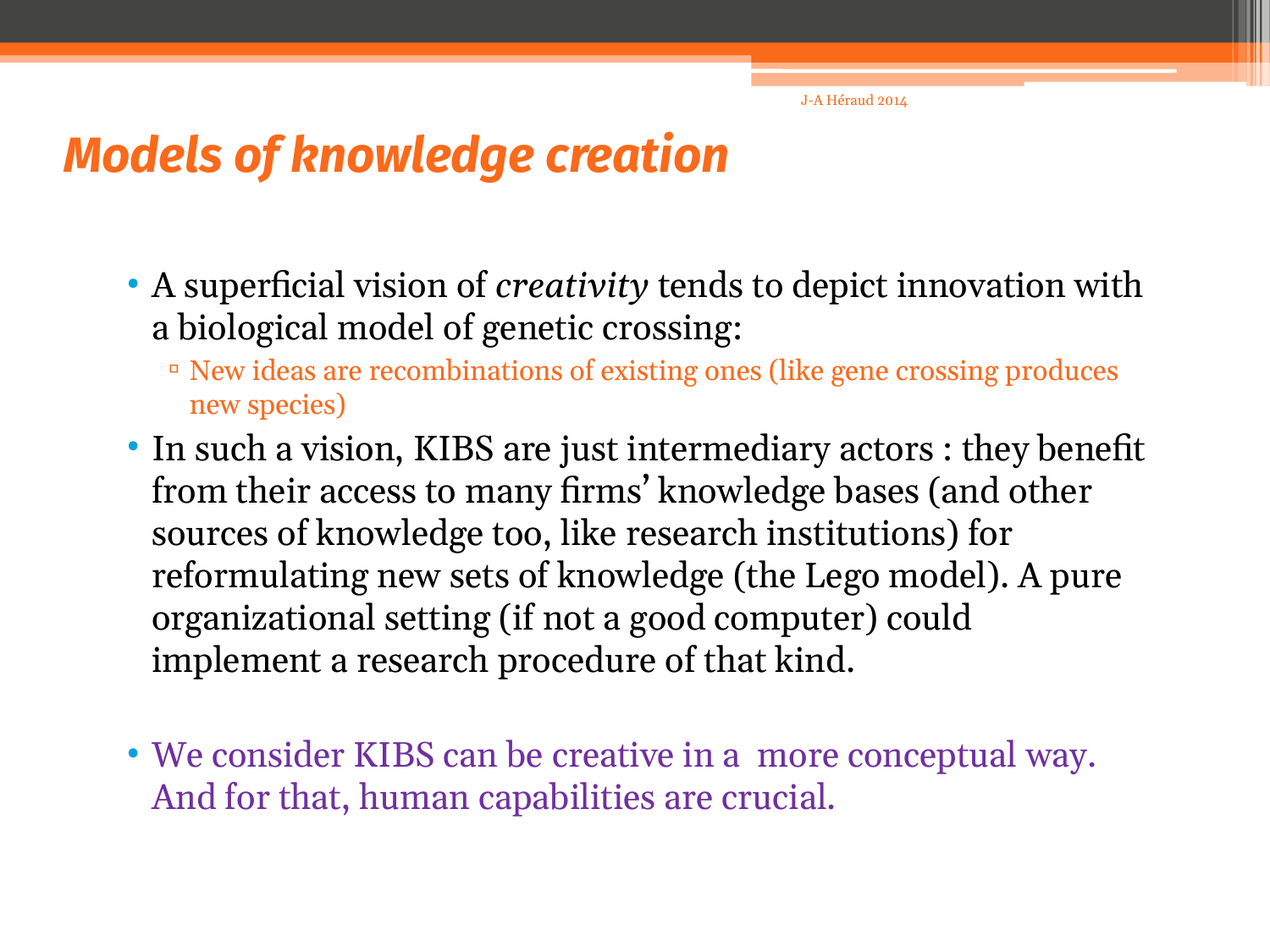

15
# Models of knowledge creation
J-A Héraud 2014
A superficial vision of creativity tends to depict innovation with a biological model of genetic crossing:
New ideas are recombinations of existing ones (like gene crossing produces new species)
In such a vision, KIBS are just intermediary actors : they benefit from their access to many firms’ knowledge bases (and other sources of knowledge too, like research institutions) for reformulating new sets of knowledge (the Lego model). A pure organizational setting (if not a good computer) could implement a research procedure of that kind.

We consider KIBS can be creative in a  more conceptual way. And for that, human capabilities are crucial.